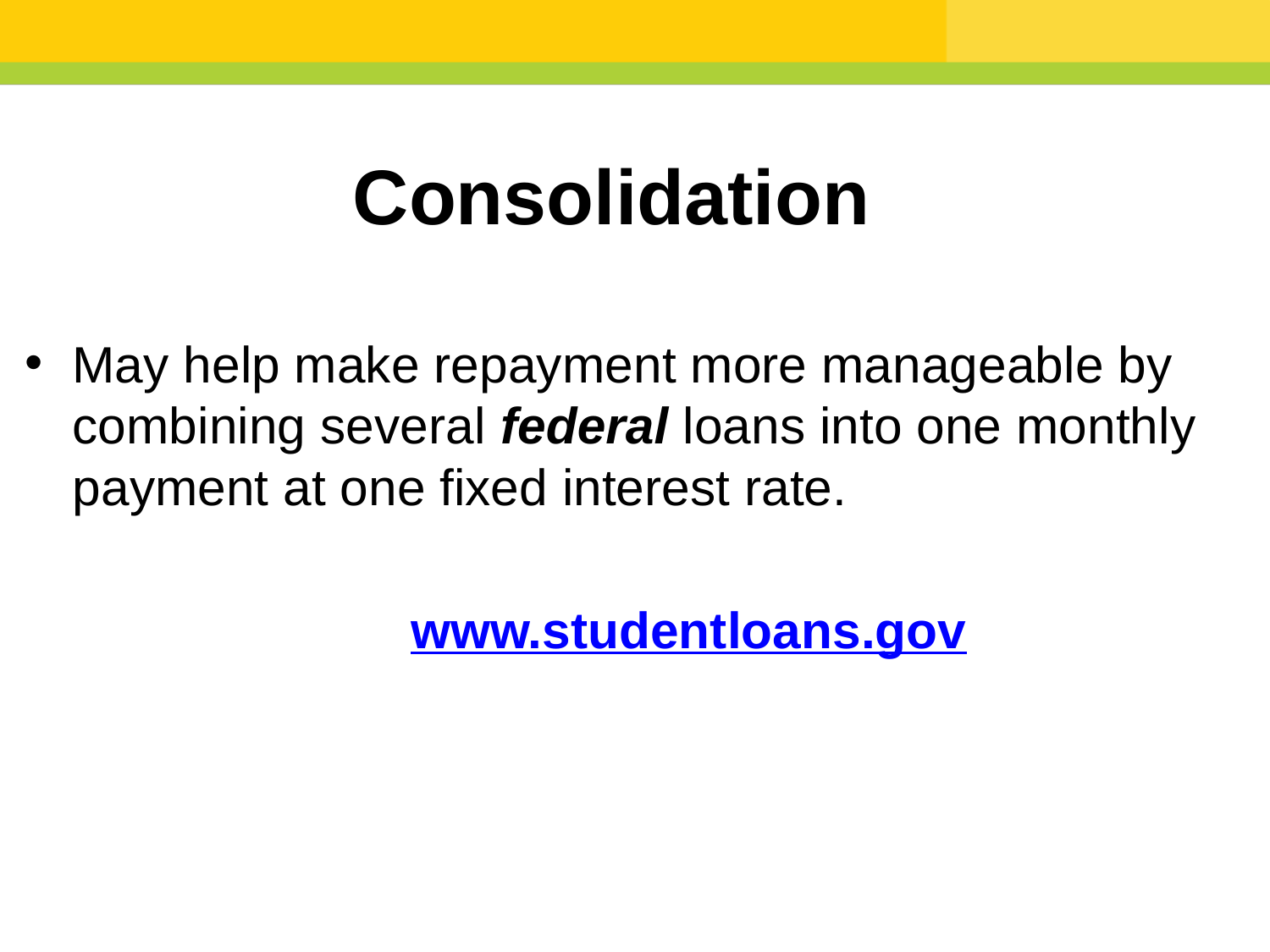

Consolidation
May help make repayment more manageable by combining several federal loans into one monthly payment at one fixed interest rate.

	www.studentloans.gov